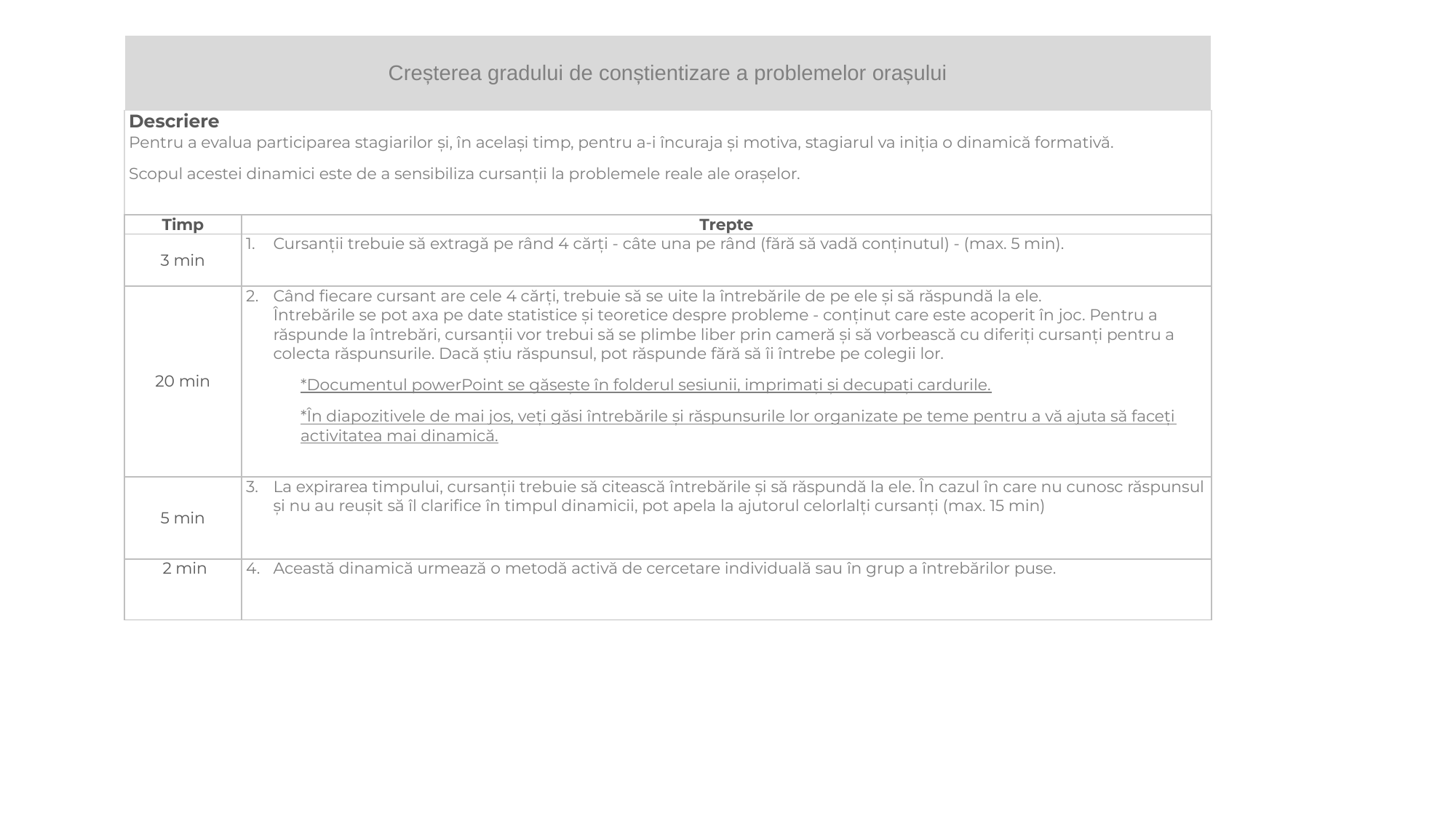

| Creșterea gradului de conștientizare a problemelor orașului |  |
| --- | --- |
| Descriere Pentru a evalua participarea stagiarilor și, în același timp, pentru a-i încuraja și motiva, stagiarul va iniția o dinamică formativă. Scopul acestei dinamici este de a sensibiliza cursanții la problemele reale ale orașelor. |  |
| Timp | Trepte |
| 3 min | Cursanții trebuie să extragă pe rând 4 cărți - câte una pe rând (fără să vadă conținutul) - (max. 5 min). |
| 20 min | Când fiecare cursant are cele 4 cărți, trebuie să se uite la întrebările de pe ele și să răspundă la ele. Întrebările se pot axa pe date statistice și teoretice despre probleme - conținut care este acoperit în joc. Pentru a răspunde la întrebări, cursanții vor trebui să se plimbe liber prin cameră și să vorbească cu diferiți cursanți pentru a colecta răspunsurile. Dacă știu răspunsul, pot răspunde fără să îi întrebe pe colegii lor. \*Documentul powerPoint se găsește în folderul sesiunii, imprimați și decupați cardurile. \*În diapozitivele de mai jos, veți găsi întrebările și răspunsurile lor organizate pe teme pentru a vă ajuta să faceți activitatea mai dinamică. |
| 5 min | La expirarea timpului, cursanții trebuie să citească întrebările și să răspundă la ele. În cazul în care nu cunosc răspunsul și nu au reușit să îl clarifice în timpul dinamicii, pot apela la ajutorul celorlalți cursanți (max. 15 min) |
| 2 min | Această dinamică urmează o metodă activă de cercetare individuală sau în grup a întrebărilor puse. |